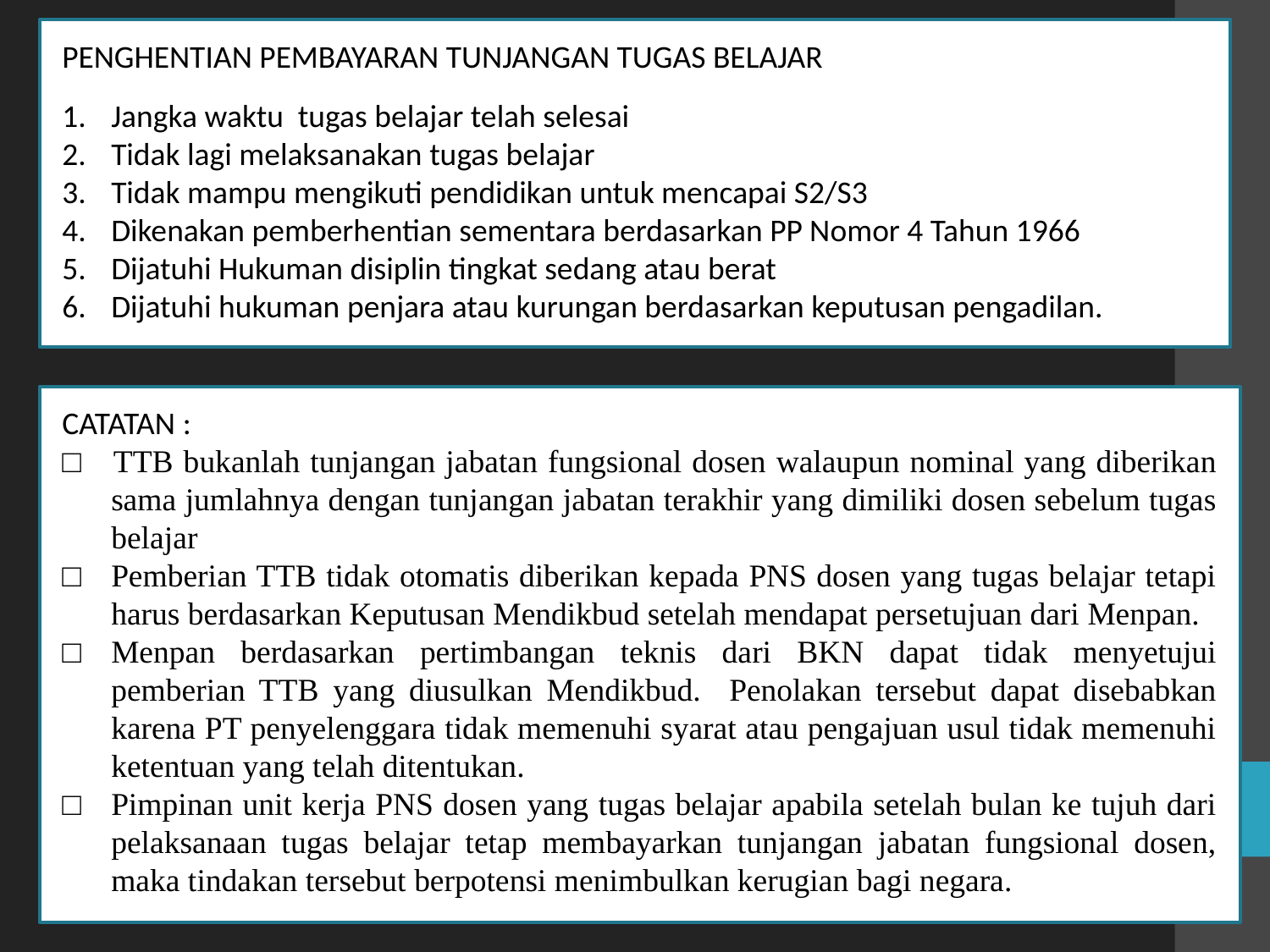

PENGHENTIAN PEMBAYARAN TUNJANGAN TUGAS BELAJAR
Jangka waktu  tugas belajar telah selesai
Tidak lagi melaksanakan tugas belajar
Tidak mampu mengikuti pendidikan untuk mencapai S2/S3
Dikenakan pemberhentian sementara berdasarkan PP Nomor 4 Tahun 1966
Dijatuhi Hukuman disiplin tingkat sedang atau berat
Dijatuhi hukuman penjara atau kurungan berdasarkan keputusan pengadilan.

CATATAN :
□ 	TTB bukanlah tunjangan jabatan fungsional dosen walaupun nominal yang diberikan sama jumlahnya dengan tunjangan jabatan terakhir yang dimiliki dosen sebelum tugas belajar
□	Pemberian TTB tidak otomatis diberikan kepada PNS dosen yang tugas belajar tetapi harus berdasarkan Keputusan Mendikbud setelah mendapat persetujuan dari Menpan.
□	Menpan berdasarkan pertimbangan teknis dari BKN dapat tidak menyetujui pemberian TTB yang diusulkan Mendikbud.  Penolakan tersebut dapat disebabkan karena PT penyelenggara tidak memenuhi syarat atau pengajuan usul tidak memenuhi ketentuan yang telah ditentukan.
□	Pimpinan unit kerja PNS dosen yang tugas belajar apabila setelah bulan ke tujuh dari pelaksanaan tugas belajar tetap membayarkan tunjangan jabatan fungsional dosen, maka tindakan tersebut berpotensi menimbulkan kerugian bagi negara.